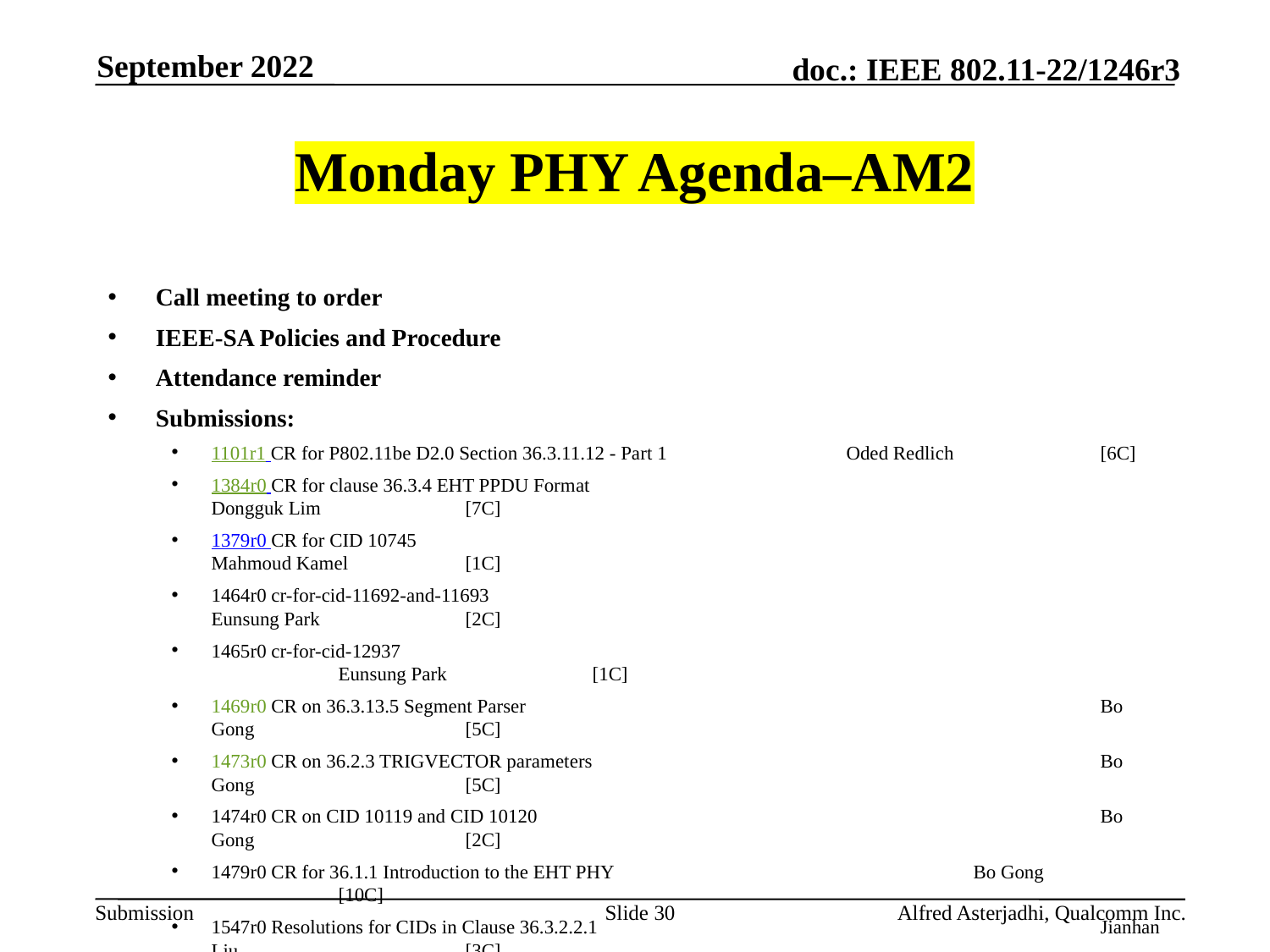

September 2022
# Monday PHY Agenda–AM2
Call meeting to order
IEEE-SA Policies and Procedure
Attendance reminder
Submissions:
1101r1 CR for P802.11be D2.0 Section 36.3.11.12 - Part 1 		Oded Redlich 		[6C]
1384r0 CR for clause 36.3.4 EHT PPDU Format 				Dongguk Lim 		[7C]
1379r0 CR for CID 10745 						Mahmoud Kamel 	[1C]
1464r0 cr-for-cid-11692-and-11693 					Eunsung Park 		[2C]
1465r0 cr-for-cid-12937 							Eunsung Park 		[1C]
1469r0 CR on 36.3.13.5 Segment Parser 					Bo Gong 		[5C]
1473r0 CR on 36.2.3 TRIGVECTOR parameters 				Bo Gong 		[5C]
1474r0 CR on CID 10119 and CID 10120 					Bo Gong 		[2C]
1479r0 CR for 36.1.1 Introduction to the EHT PHY 			Bo Gong 		[10C]
1547r0 Resolutions for CIDs in Clause 36.3.2.2.1 				Jianhan Liu 		[3C]
1548r0 Resolutions for CIDs in Clause 36.3.2.2.2 				Jianhan Liu 		[6C]
1549r0 Resolutions for CIDs in Clause 36.3.2.2.3 				Jianhan Liu 		[27C]
AoB:
Recess
Slide 30
Alfred Asterjadhi, Qualcomm Inc.